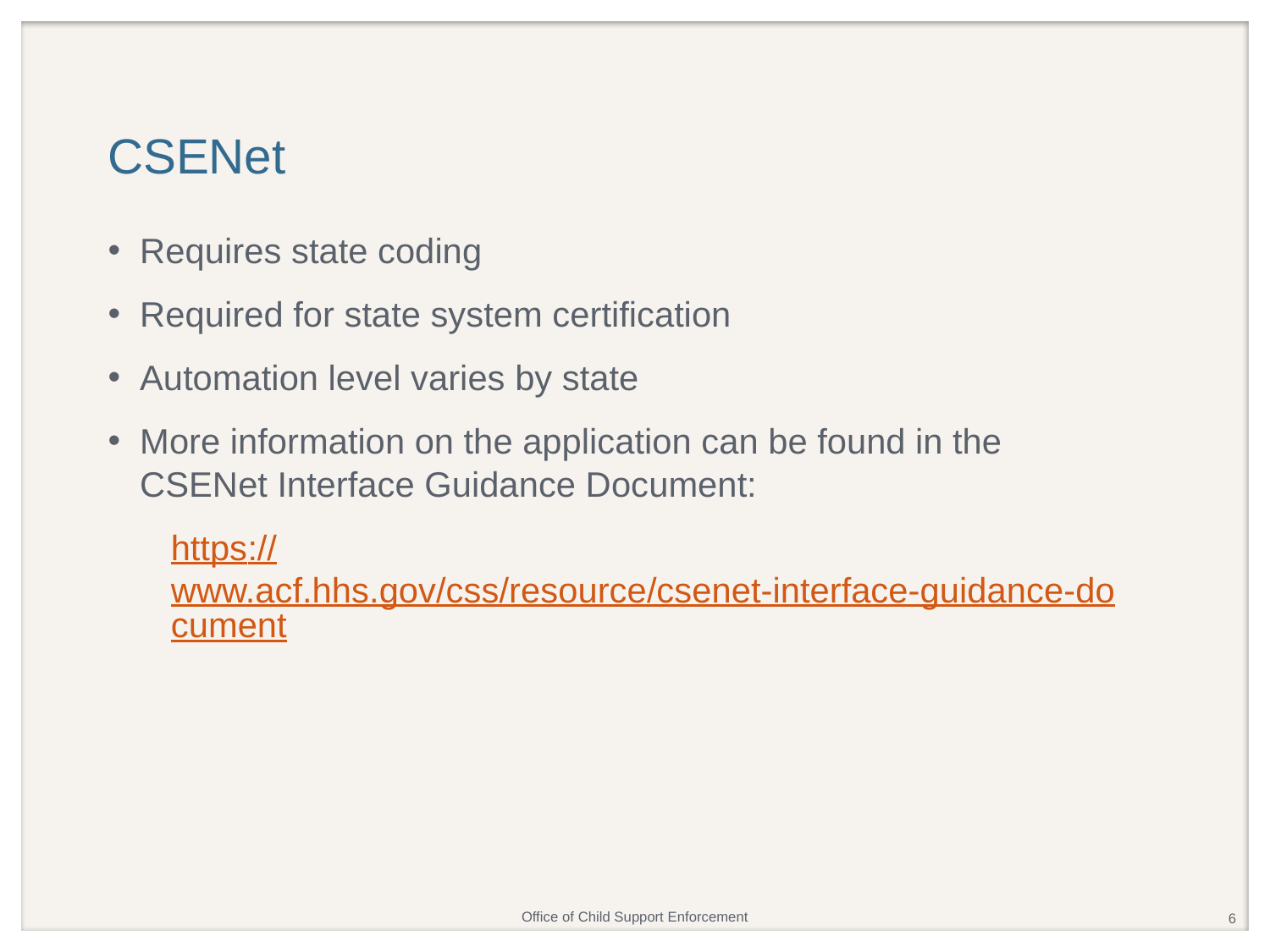

# CSENet
Requires state coding
Required for state system certification
Automation level varies by state
More information on the application can be found in the CSENet Interface Guidance Document:
https://www.acf.hhs.gov/css/resource/csenet-interface-guidance-document

6